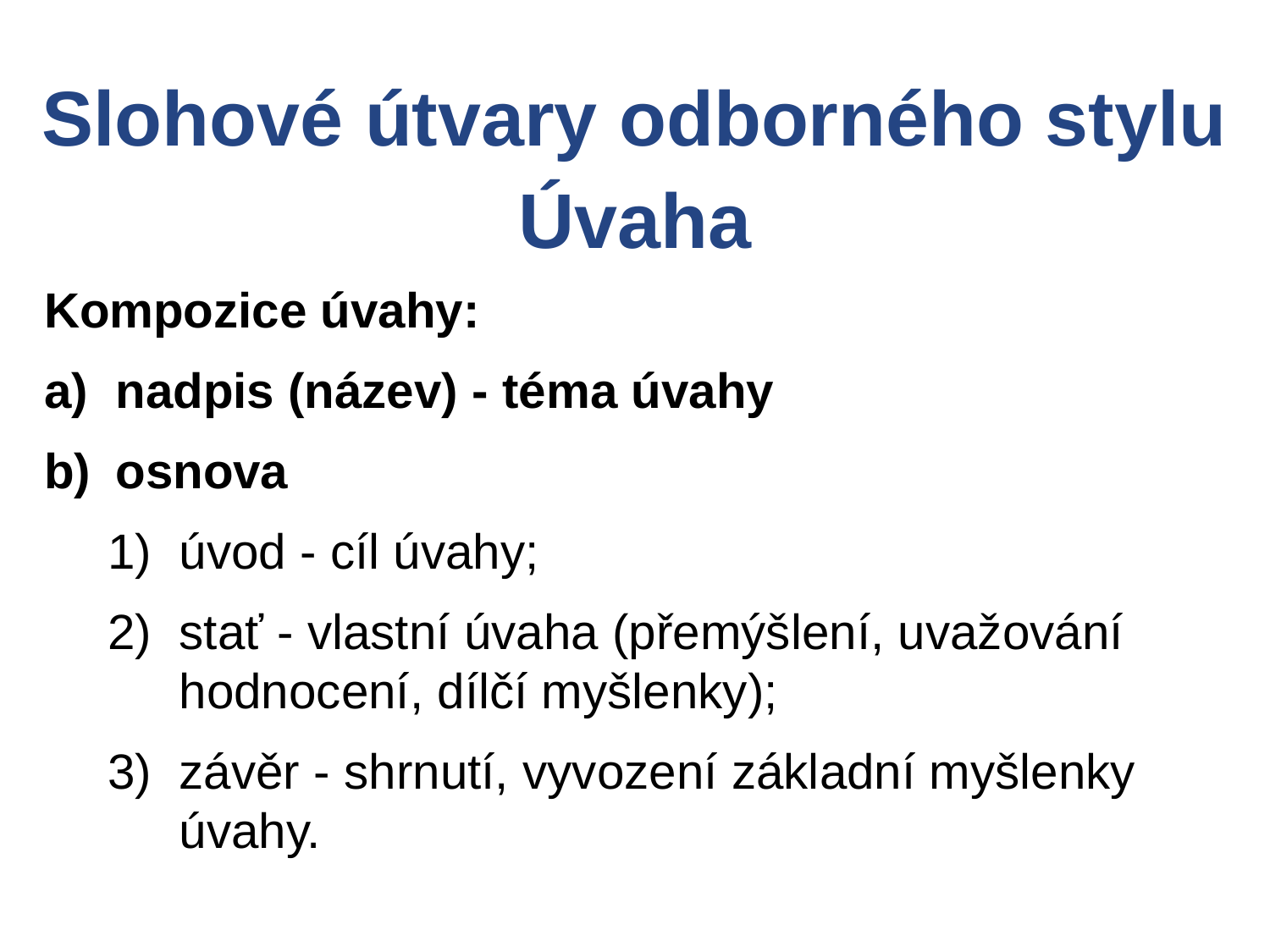

Slohové útvary odborného stylu
Úvaha
Kompozice úvahy:
nadpis (název) - téma úvahy
osnova
úvod - cíl úvahy;
stať - vlastní úvaha (přemýšlení, uvažování hodnocení, dílčí myšlenky);
závěr - shrnutí, vyvození základní myšlenky úvahy.